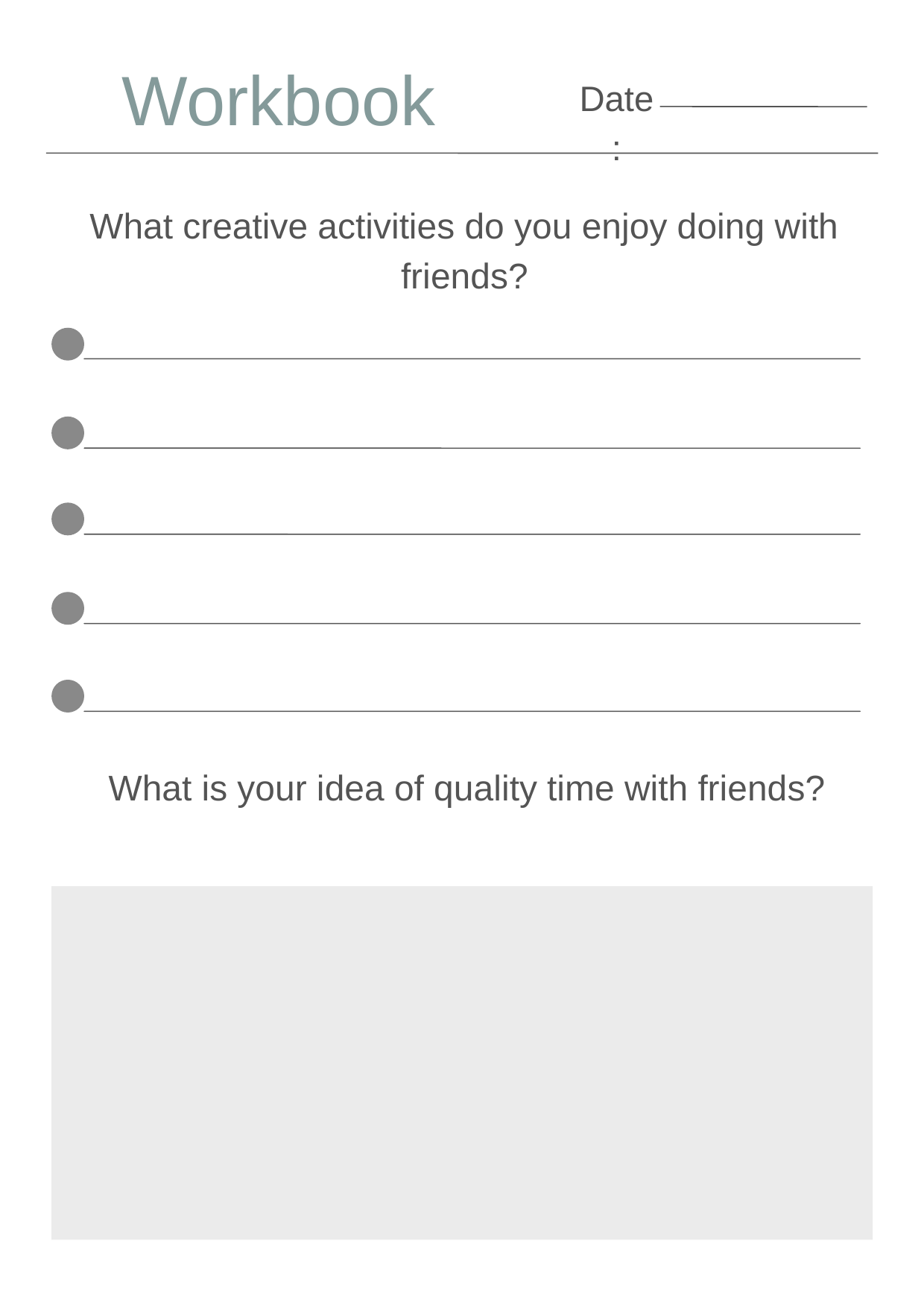

Workbook
Date:

What creative activities do you enjoy doing with friends?

What is your idea of quality time with friends?